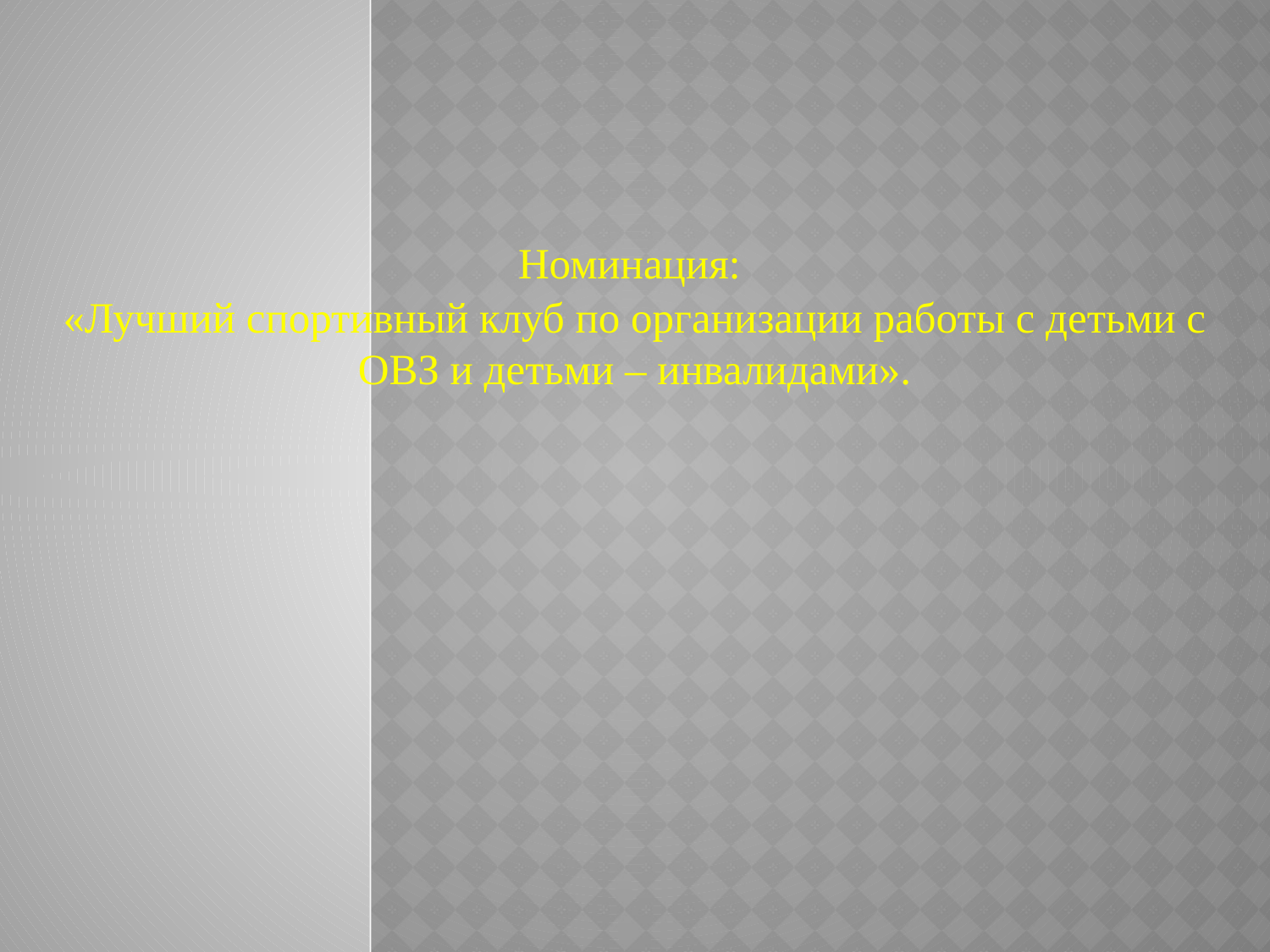

#

Номинация:
«Лучший спортивный клуб по организации работы с детьми с ОВЗ и детьми – инвалидами».